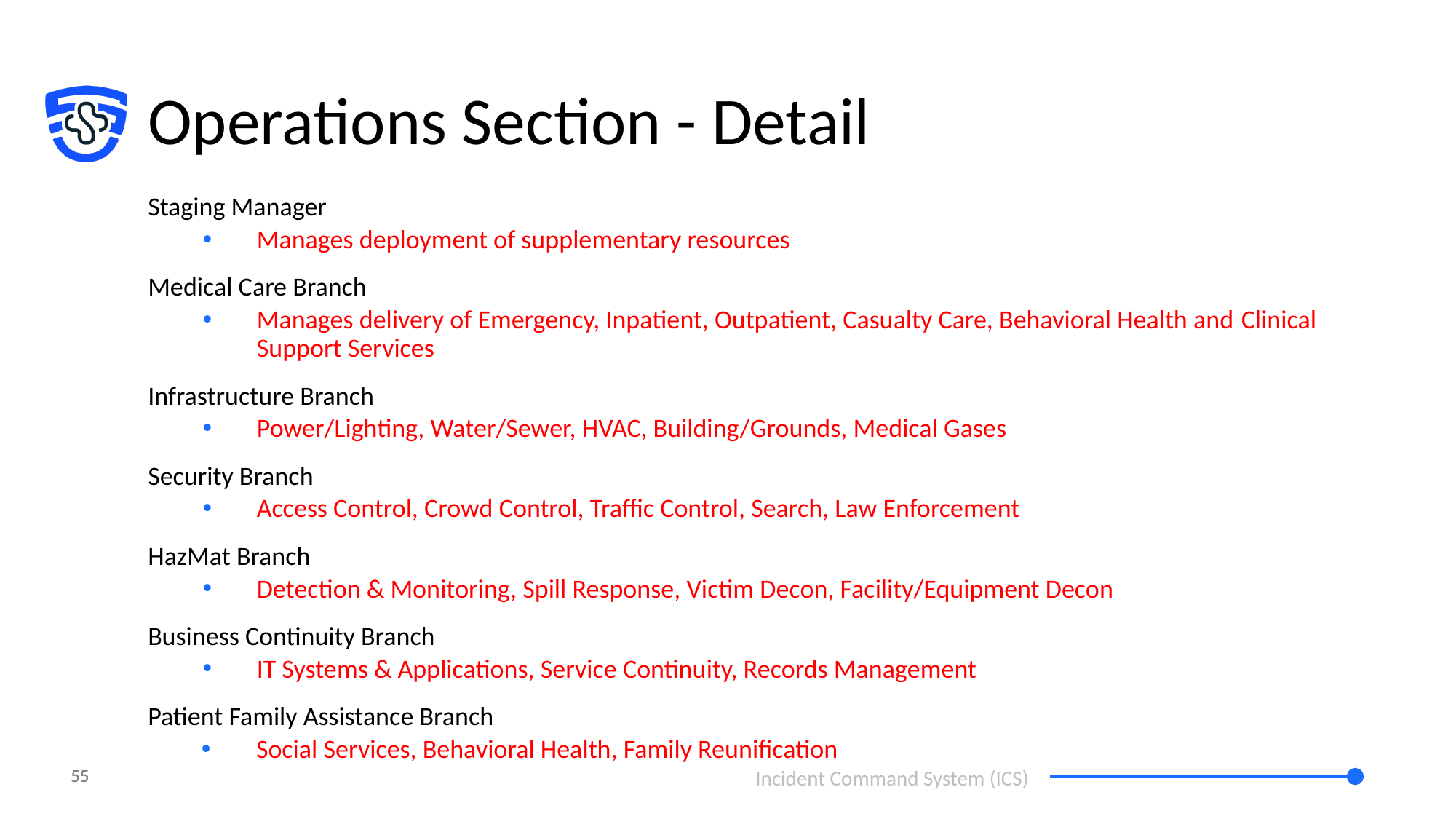

# Operations Section - Detail
Staging Manager
Manages deployment of supplementary resources
Medical Care Branch
Manages delivery of Emergency, Inpatient, Outpatient, Casualty Care, Behavioral Health and Clinical Support Services
Infrastructure Branch
Power/Lighting, Water/Sewer, HVAC, Building/Grounds, Medical Gases
Security Branch
Access Control, Crowd Control, Traffic Control, Search, Law Enforcement
HazMat Branch
Detection & Monitoring, Spill Response, Victim Decon, Facility/Equipment Decon
Business Continuity Branch
IT Systems & Applications, Service Continuity, Records Management
Patient Family Assistance Branch
Social Services, Behavioral Health, Family Reunification